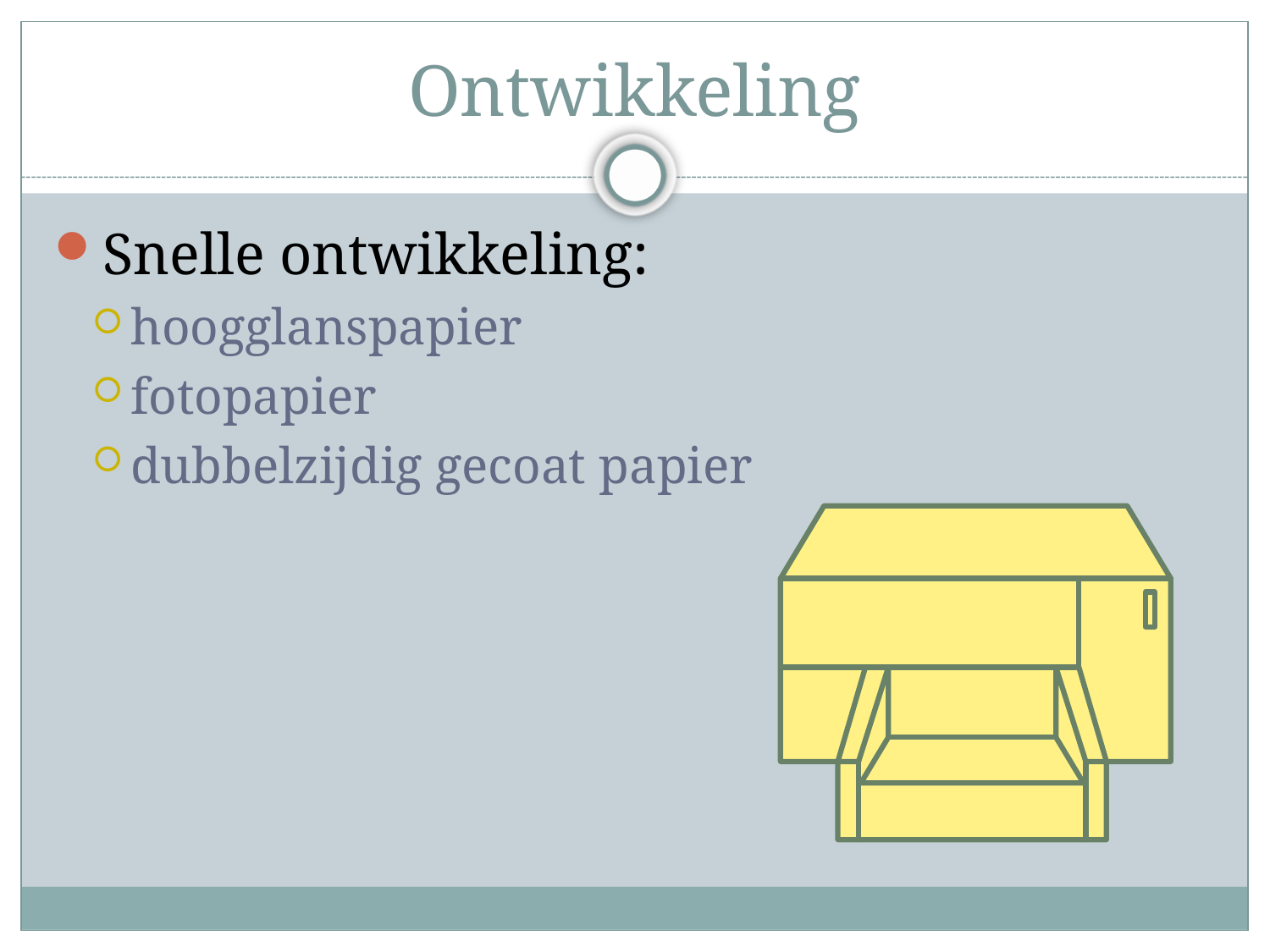

# Ontwikkeling
Snelle ontwikkeling:
hoogglanspapier
fotopapier
dubbelzijdig gecoat papier